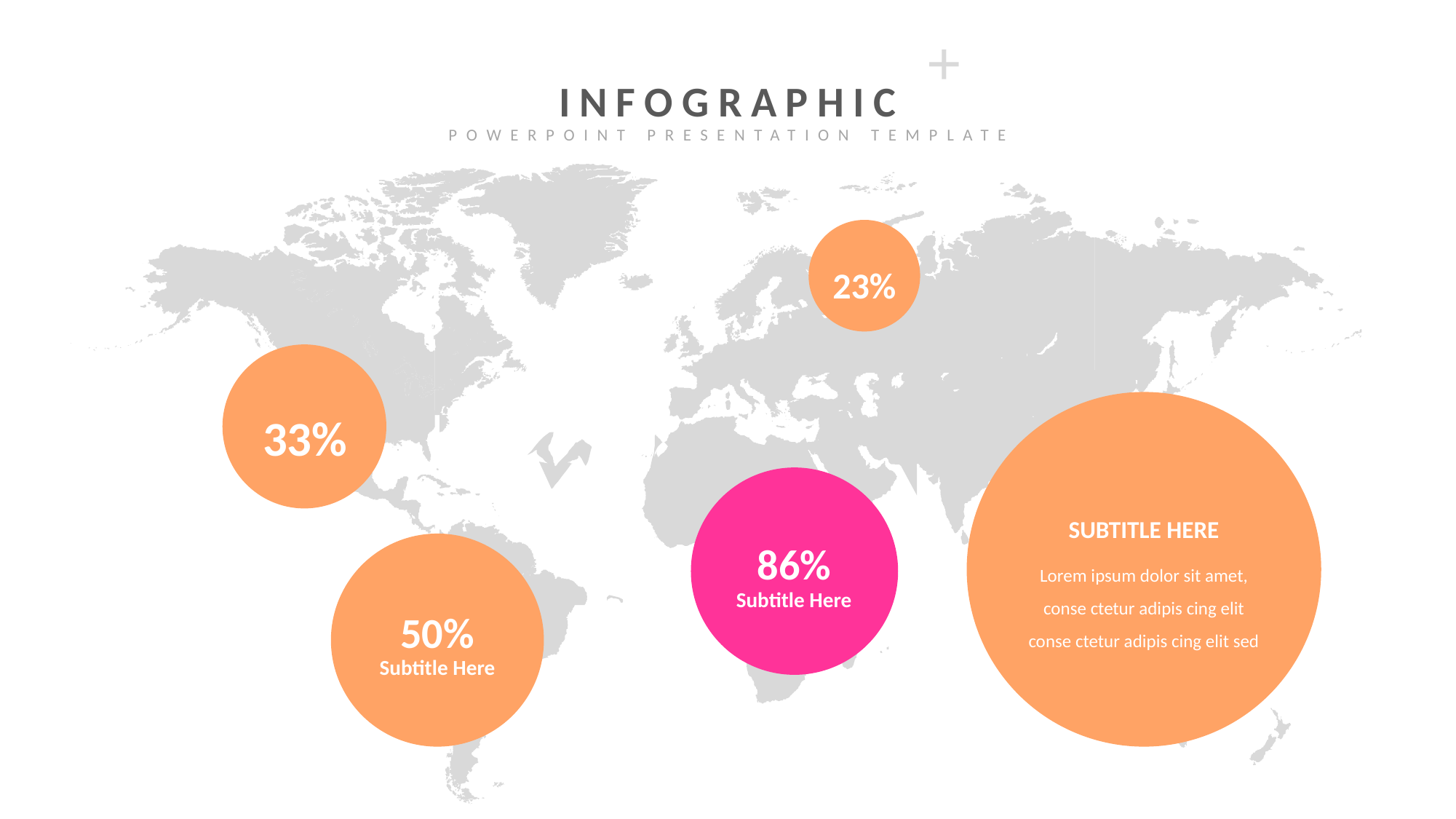

+
INFOGRAPHIC
POWERPOINT PRESENTATION TEMPLATE

23%

33%

SUBTITLE HERE
86%

Lorem ipsum dolor sit amet, conse ctetur adipis cing elit conse ctetur adipis cing elit sed
Subtitle Here
50%
Subtitle Here